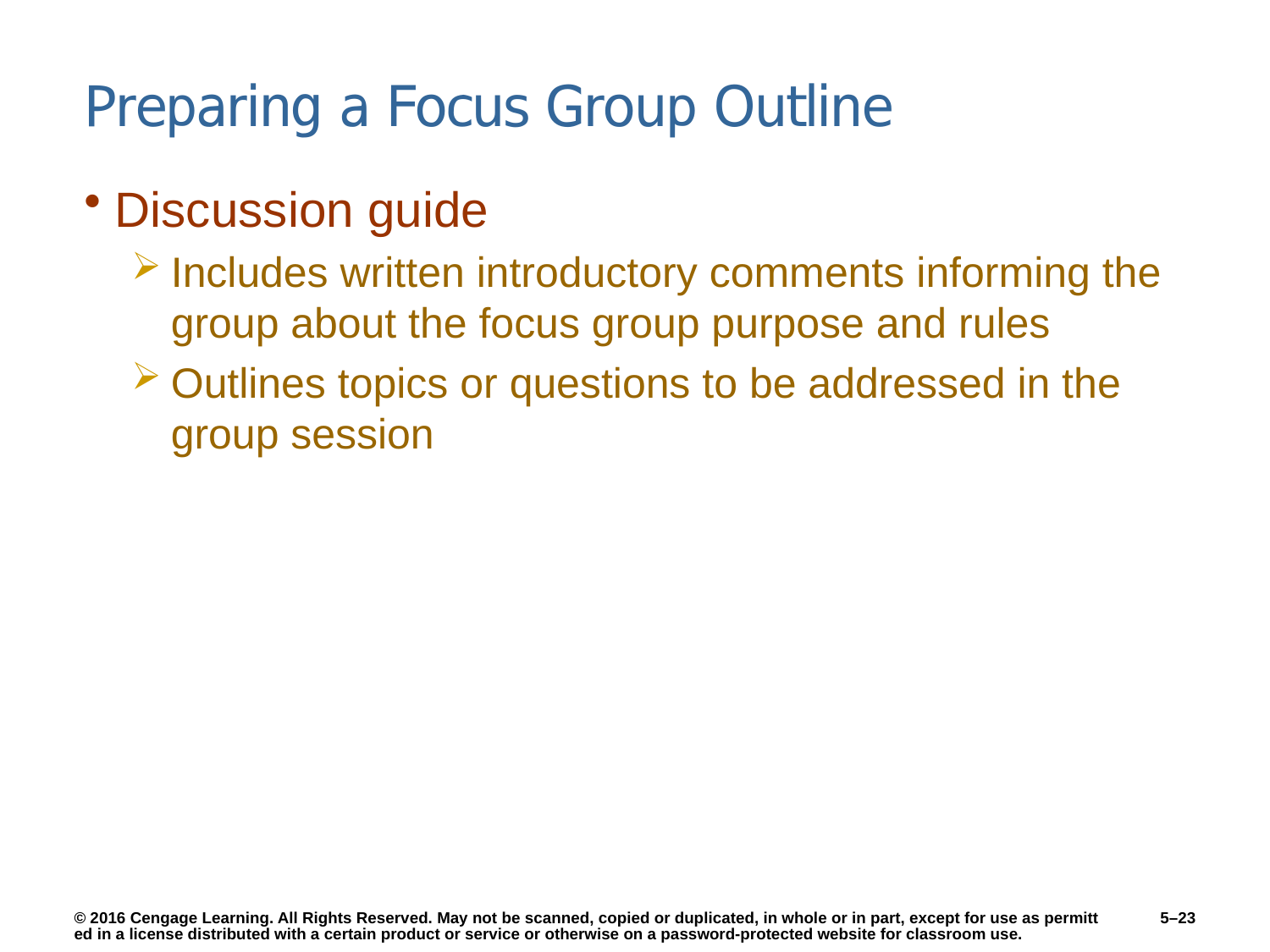

# Preparing a Focus Group Outline
Discussion guide
Includes written introductory comments informing the group about the focus group purpose and rules
Outlines topics or questions to be addressed in the group session
5–23
© 2016 Cengage Learning. All Rights Reserved. May not be scanned, copied or duplicated, in whole or in part, except for use as permitted in a license distributed with a certain product or service or otherwise on a password-protected website for classroom use.